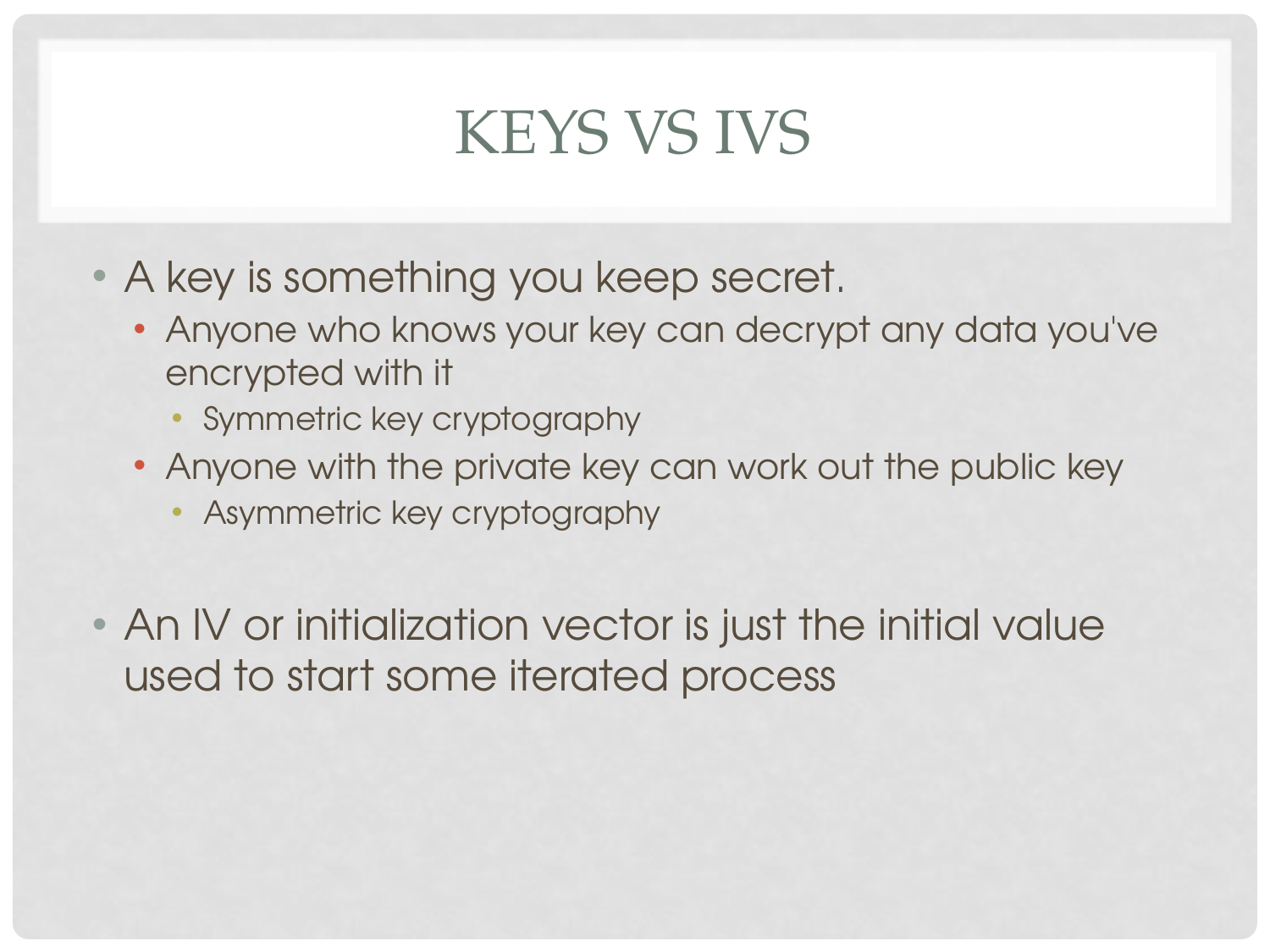

# Keys vs IVs
A key is something you keep secret.
Anyone who knows your key can decrypt any data you've encrypted with it
Symmetric key cryptography
Anyone with the private key can work out the public key
Asymmetric key cryptography

An IV or initialization vector is just the initial value used to start some iterated process